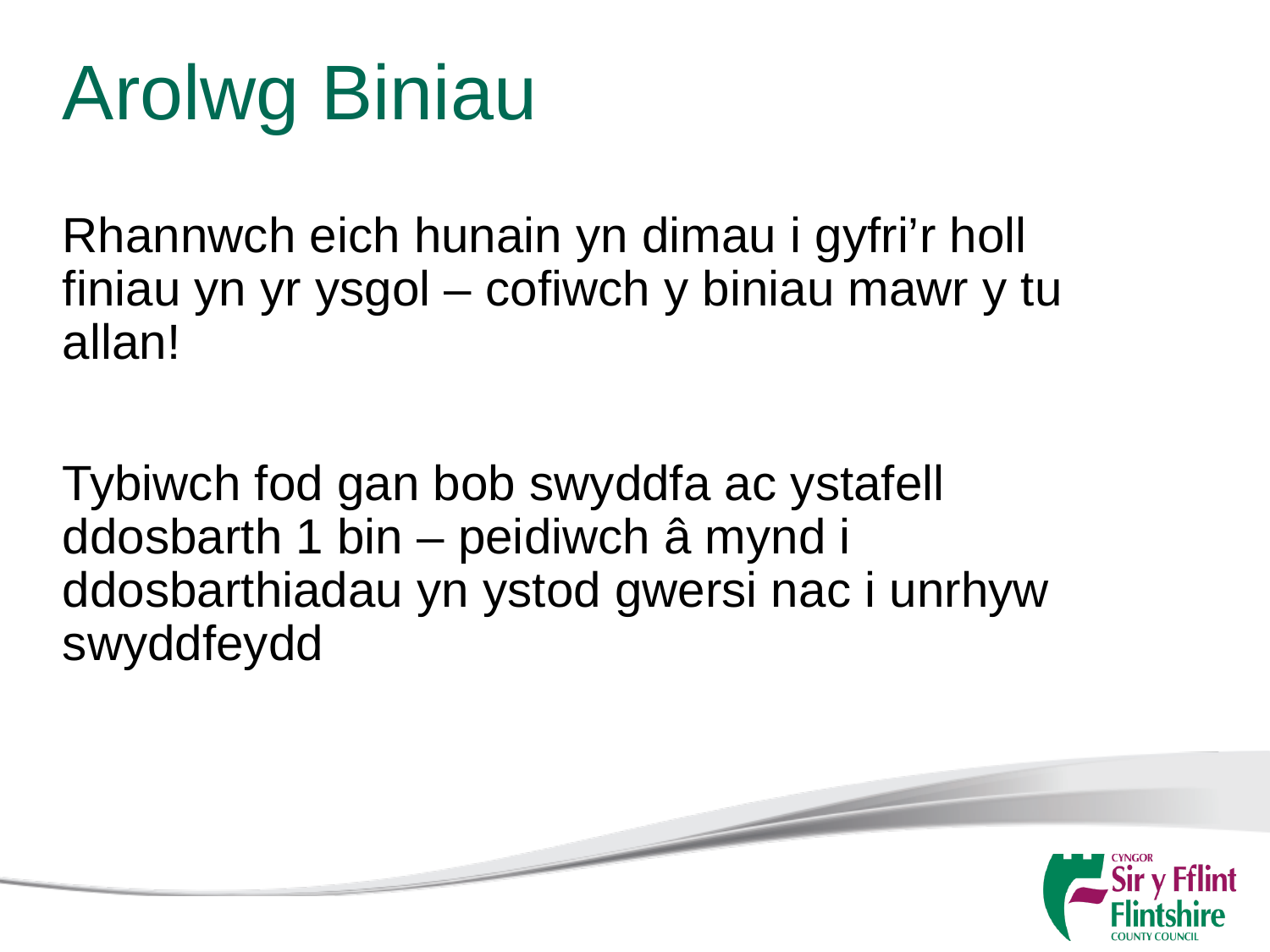

# Arolwg Biniau
Rhannwch eich hunain yn dimau i gyfri’r holl finiau yn yr ysgol – cofiwch y biniau mawr y tu allan!

Tybiwch fod gan bob swyddfa ac ystafell ddosbarth 1 bin – peidiwch â mynd i ddosbarthiadau yn ystod gwersi nac i unrhyw swyddfeydd